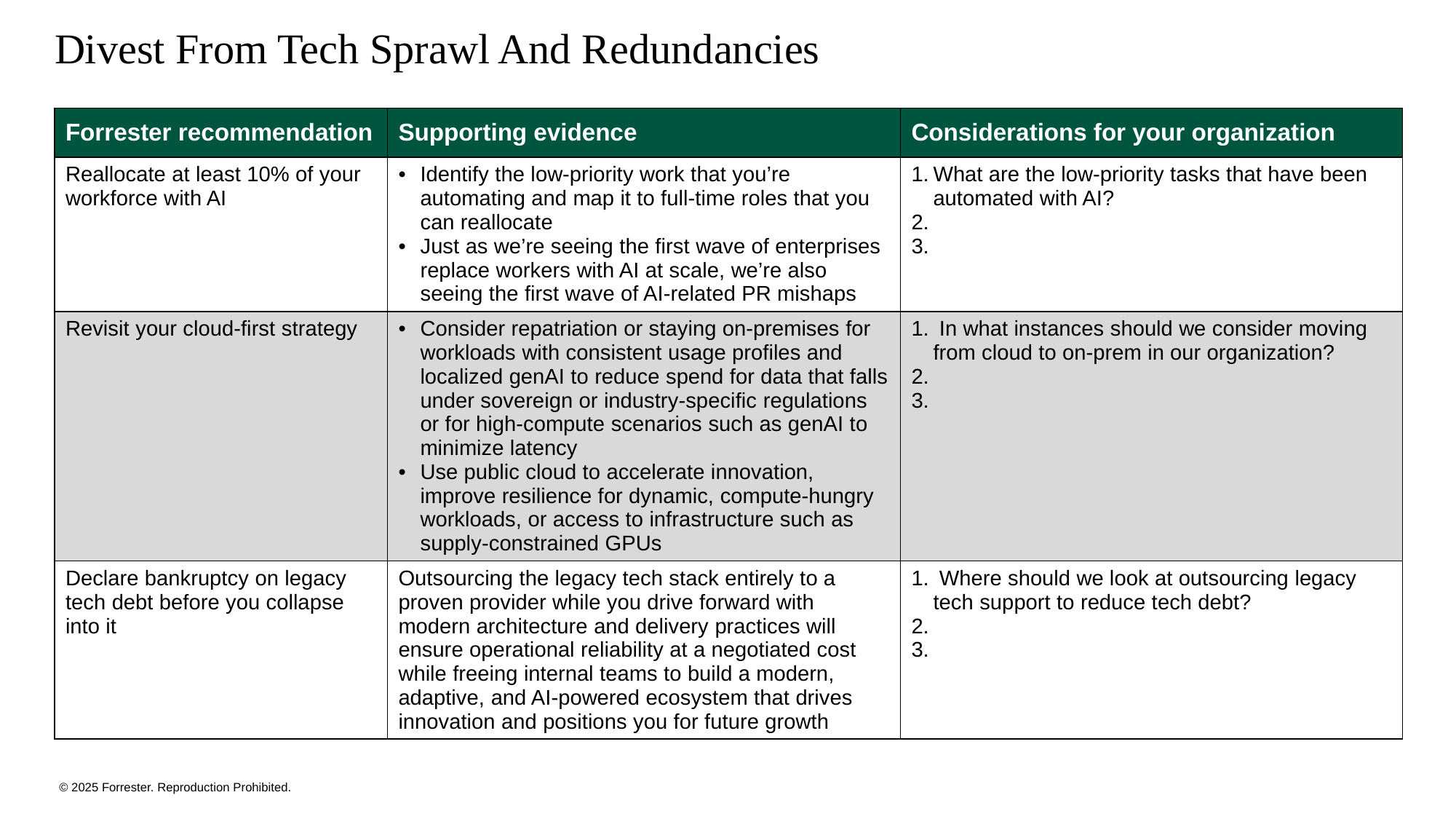

# Divest From Tech Sprawl And Redundancies
| Forrester recommendation | Supporting evidence | Considerations for your organization |
| --- | --- | --- |
| Reallocate at least 10% of your workforce with AI | Identify the low-priority work that you’re automating and map it to full-time roles that you can reallocate Just as we’re seeing the first wave of enterprises replace workers with AI at scale, we’re also seeing the first wave of AI-related PR mishaps | What are the low-priority tasks that have been automated with AI? |
| Revisit your cloud-first strategy | Consider repatriation or staying on-premises for workloads with consistent usage profiles and localized genAI to reduce spend for data that falls under sovereign or industry-specific regulations or for high-compute scenarios such as genAI to minimize latency Use public cloud to accelerate innovation, improve resilience for dynamic, compute-hungry workloads, or access to infrastructure such as supply-constrained GPUs | In what instances should we consider moving from cloud to on-prem in our organization? |
| Declare bankruptcy on legacy tech debt before you collapse into it | Outsourcing the legacy tech stack entirely to a proven provider while you drive forward with modern architecture and delivery practices will ensure operational reliability at a negotiated cost while freeing internal teams to build a modern, adaptive, and AI-powered ecosystem that drives innovation and positions you for future growth | Where should we look at outsourcing legacy tech support to reduce tech debt? |